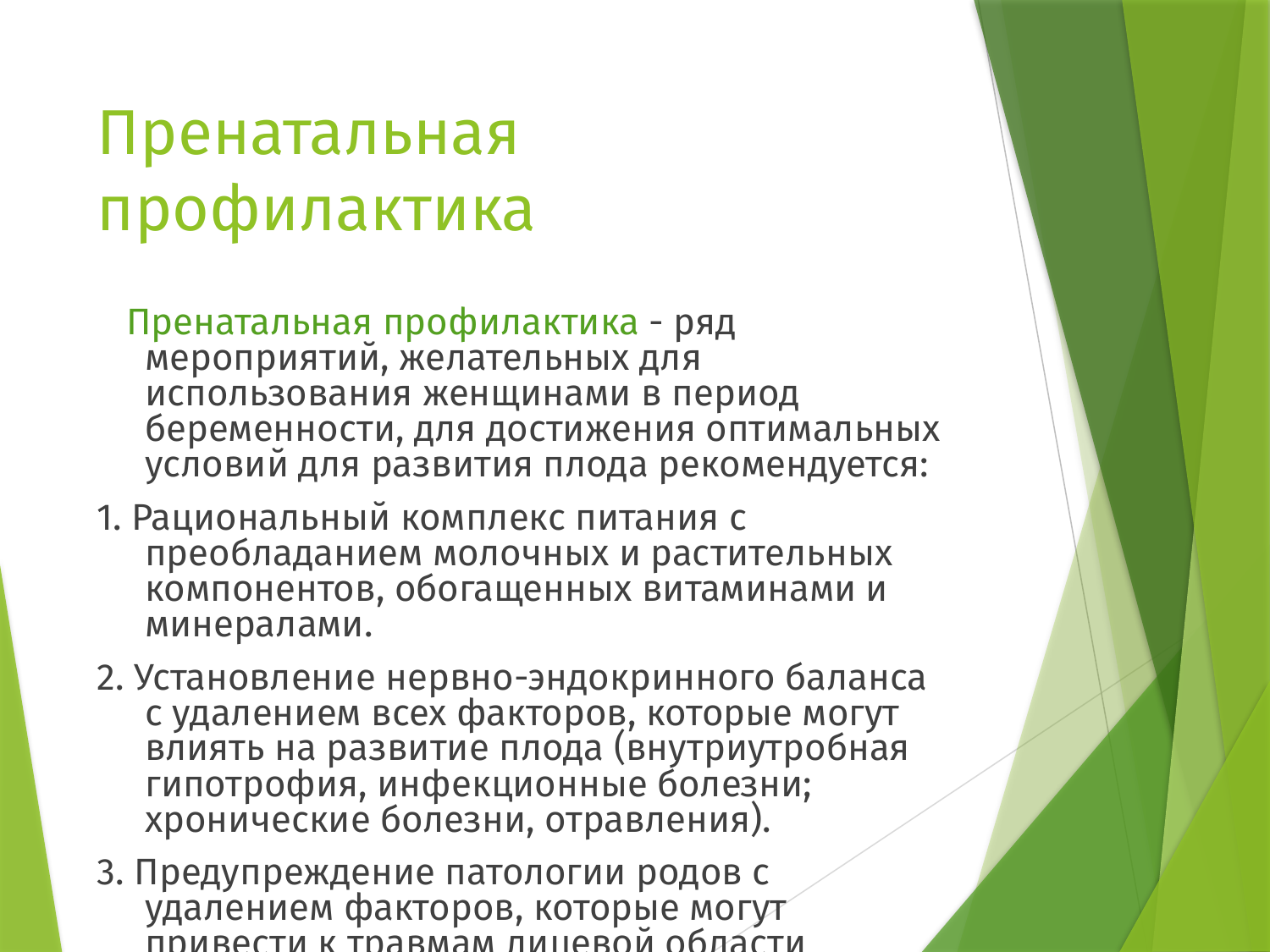

# Пренатальная профилактика
   Пренатальная профилактика - ряд мероприятий, желательных для использования женщинами в период беременности, для достижения оптимальных условий для развития плода рекомендуется:
1. Рациональный комплекс питания с преобладанием молочных и растительных компонентов, обогащенных витаминами и минералами.
2. Установление нервно-эндокринного баланса с удалением всех факторов, которые могут влиять на развитие плода (внутриутробная гипотрофия, инфекционные болезни; хронические болезни, отравления).
3. Предупреждение патологии родов с удалением факторов, которые могут привести к травмам лицевой области (применение акушерского инструмента). Имеет большое значение генетический контроль в семьях с наследственной патологией.